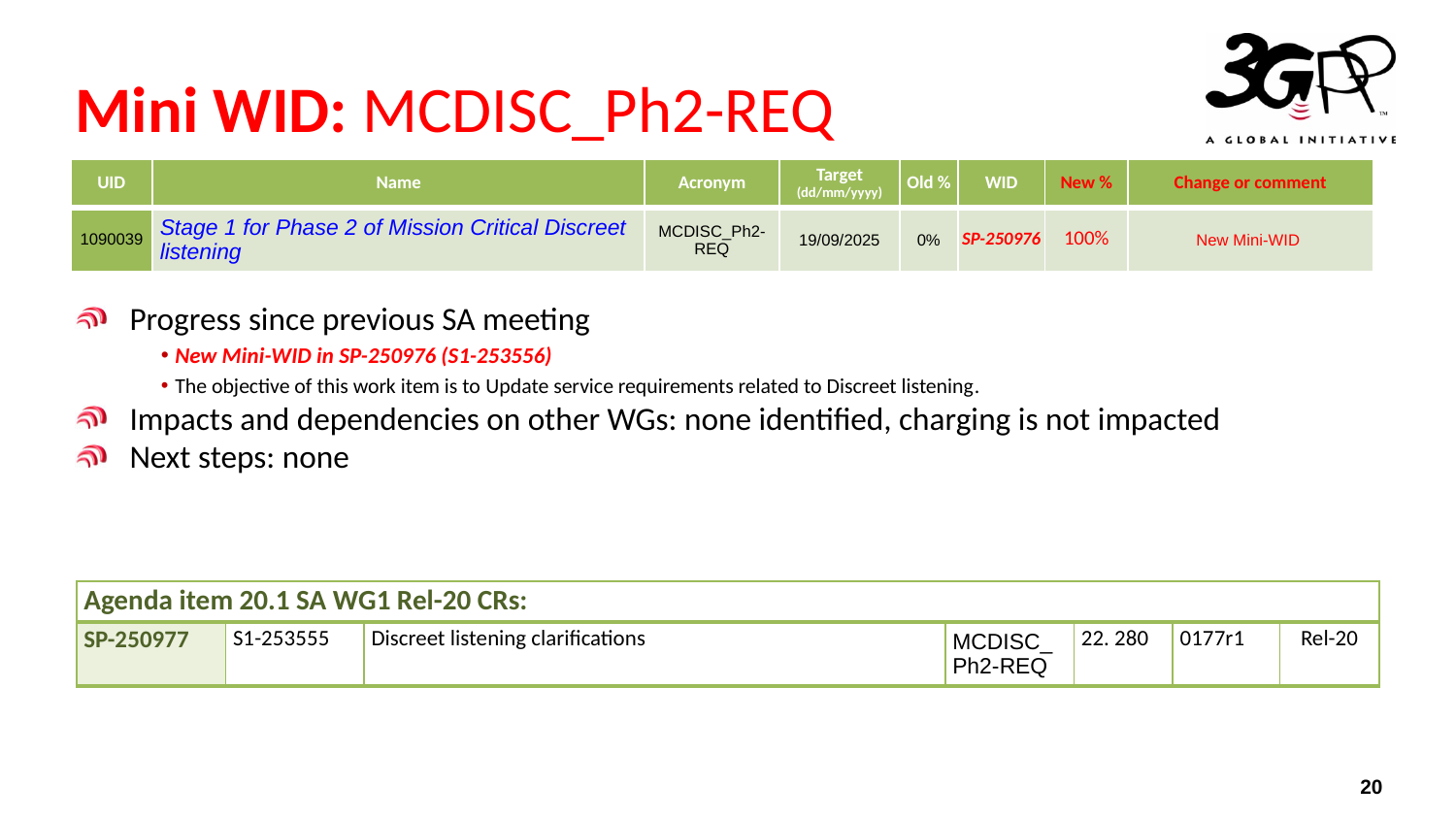

# Mini WID: MCDISC_Ph2-REQ
| UID | Name | Acronym | Target (dd/mm/yyyy) | Old % | WID | New % | Change or comment |
| --- | --- | --- | --- | --- | --- | --- | --- |
| 1090039 | Stage 1 for Phase 2 of Mission Critical Discreet listening | MCDISC\_Ph2-REQ | 19/09/2025 | 0% | SP-250976 | 100% | New Mini-WID |

Progress since previous SA meeting
New Mini-WID in SP-250976 (S1-253556)
The objective of this work item is to Update service requirements related to Discreet listening.
Impacts and dependencies on other WGs: none identified, charging is not impacted
Next steps: none
| Agenda item 20.1 SA WG1 Rel-20 CRs: |  |  |  |  |  |  |
| --- | --- | --- | --- | --- | --- | --- |
| SP-250977 | S1-253555 | Discreet listening clarifications | MCDISC\_Ph2-REQ | 22. 280 | 0177r1 | Rel-20 |